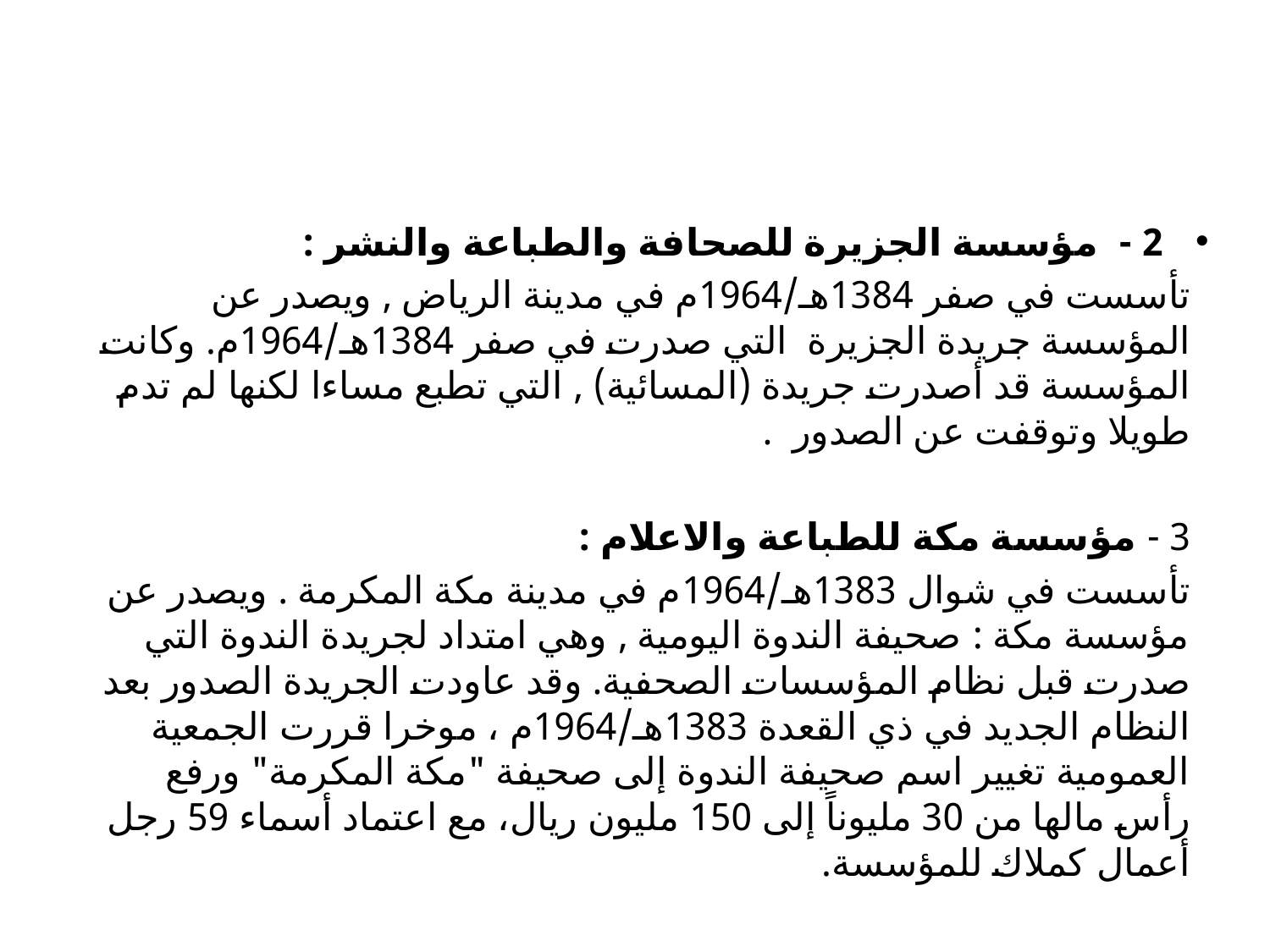

#
2 -  مؤسسة الجزيرة للصحافة والطباعة والنشر :
تأسست في صفر 1384هـ/1964م في مدينة الرياض , ويصدر عن المؤسسة جريدة الجزيرة  التي صدرت في صفر 1384هـ/1964م. وكانت المؤسسة قد أصدرت جريدة (المسائية) , التي تطبع مساءا لكنها لم تدم طويلا وتوقفت عن الصدور  .

3 - مؤسسة مكة للطباعة والاعلام :
تأسست في شوال 1383هـ/1964م في مدينة مكة المكرمة . ويصدر عن مؤسسة مكة : صحيفة الندوة اليومية , وهي امتداد لجريدة الندوة التي صدرت قبل نظام المؤسسات الصحفية. وقد عاودت الجريدة الصدور بعد النظام الجديد في ذي القعدة 1383هـ/1964م ، موخرا قررت الجمعية العمومية تغيير اسم صحيفة الندوة إلى صحيفة "مكة المكرمة" ورفع رأس مالها من 30 مليوناً إلى 150 مليون ريال، مع اعتماد أسماء 59 رجل أعمال كملاك للمؤسسة.